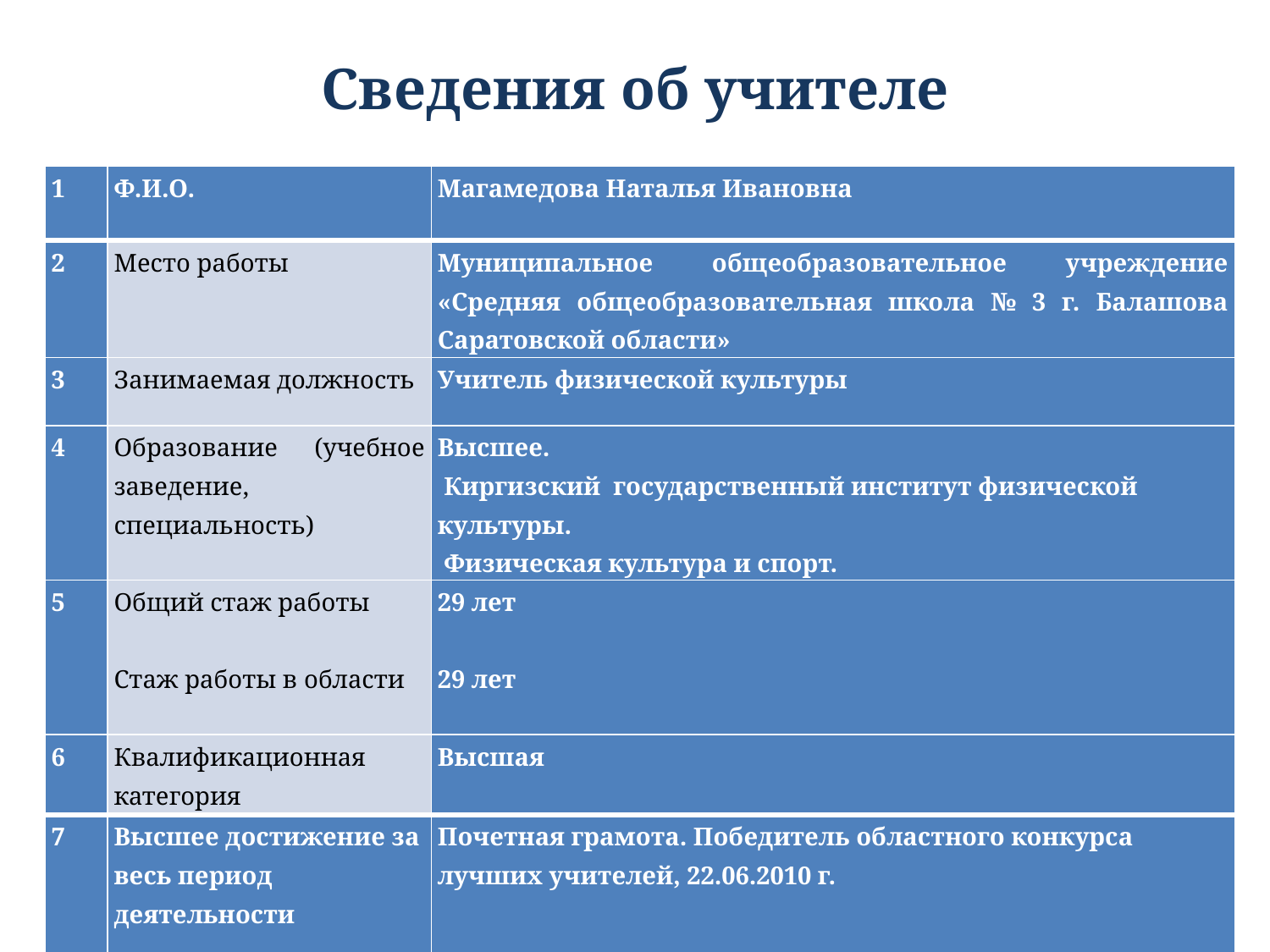

# Сведения об учителе
| 1 | Ф.И.О. | Магамедова Наталья Ивановна |
| --- | --- | --- |
| 2 | Место работы | Муниципальное общеобразовательное учреждение «Средняя общеобразовательная школа № 3 г. Балашова Саратовской области» |
| 3 | Занимаемая должность | Учитель физической культуры |
| 4 | Образование (учебное заведение, специальность) | Высшее. Киргизский государственный институт физической культуры. Физическая культура и спорт. |
| 5 | Общий стаж работы Стаж работы в области | 29 лет 29 лет |
| 6 | Квалификационная категория | Высшая |
| 7 | Высшее достижение за весь период деятельности | Почетная грамота. Победитель областного конкурса лучших учителей, 22.06.2010 г. |